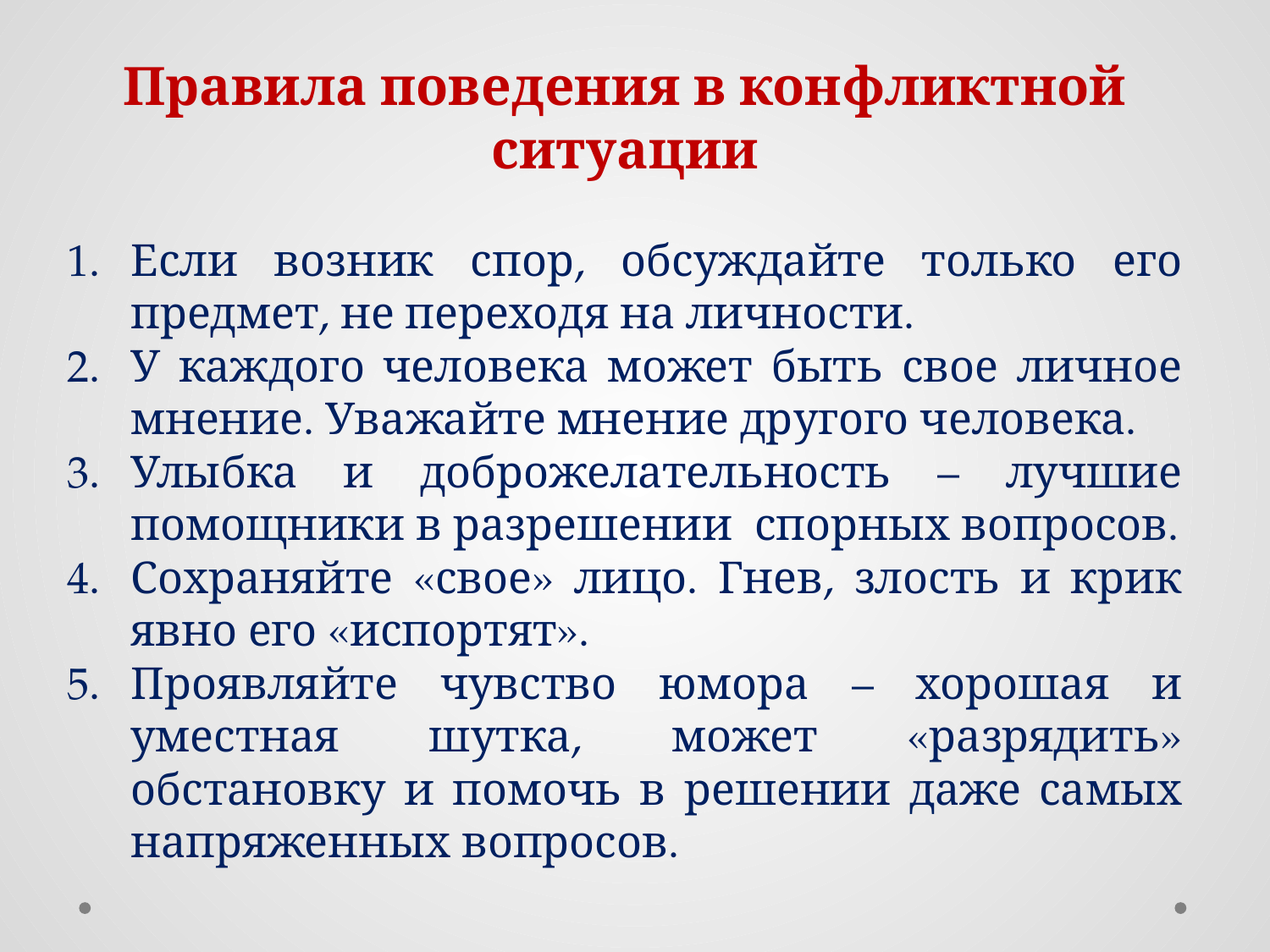

Правила поведения в конфликтной ситуации

Если возник спор, обсуждайте только его предмет, не переходя на личности.
У каждого человека может быть свое личное мнение. Уважайте мнение другого человека.
Улыбка и доброжелательность – лучшие помощники в разрешении  спорных вопросов.
Сохраняйте «свое» лицо. Гнев, злость и крик явно его «испортят».
Проявляйте чувство юмора – хорошая и уместная шутка, может «разрядить» обстановку и помочь в решении даже самых напряженных вопросов.